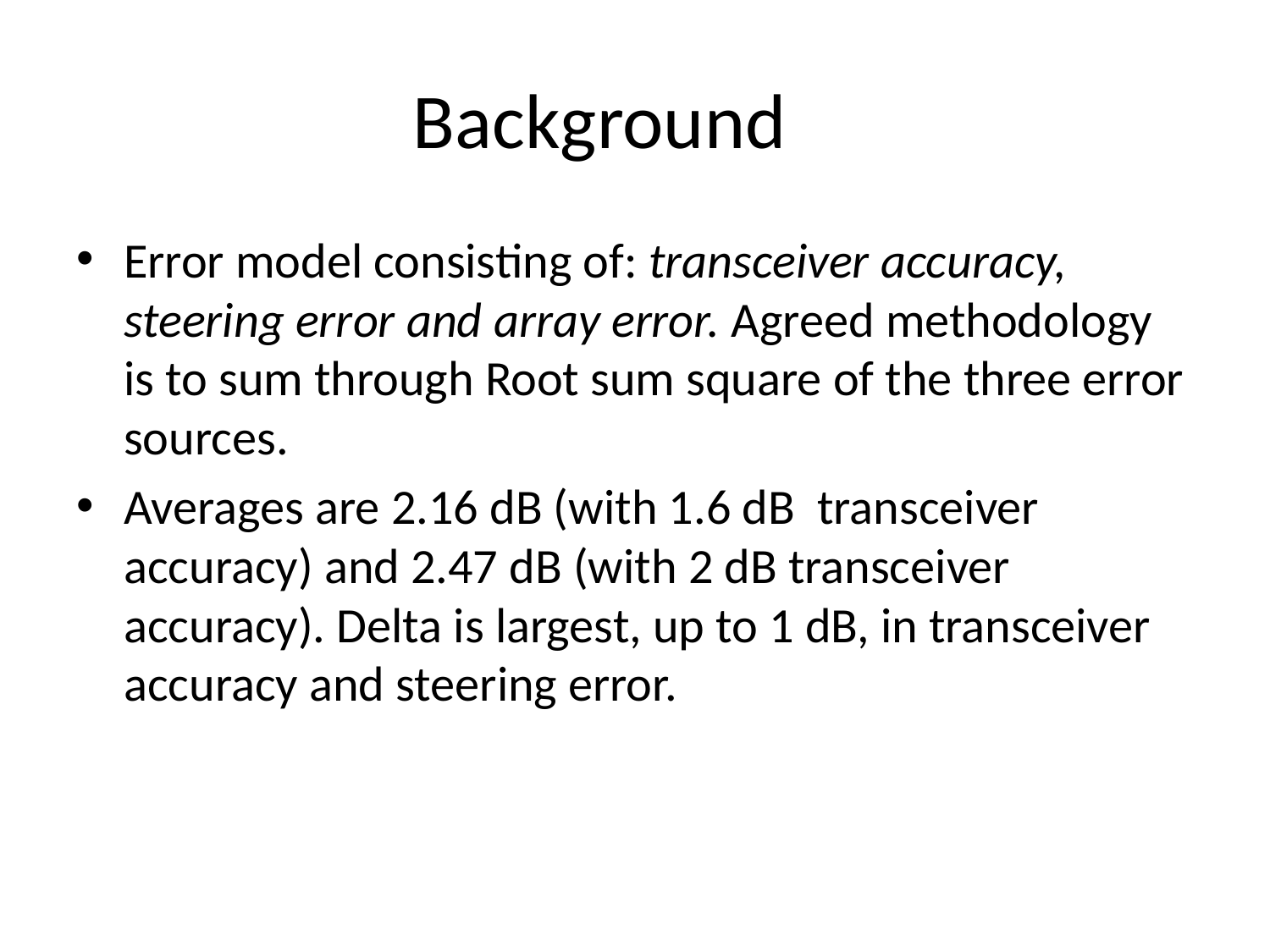

# Background
Error model consisting of: transceiver accuracy, steering error and array error. Agreed methodology is to sum through Root sum square of the three error sources.
Averages are 2.16 dB (with 1.6 dB  transceiver accuracy) and 2.47 dB (with 2 dB transceiver accuracy). Delta is largest, up to 1 dB, in transceiver accuracy and steering error.